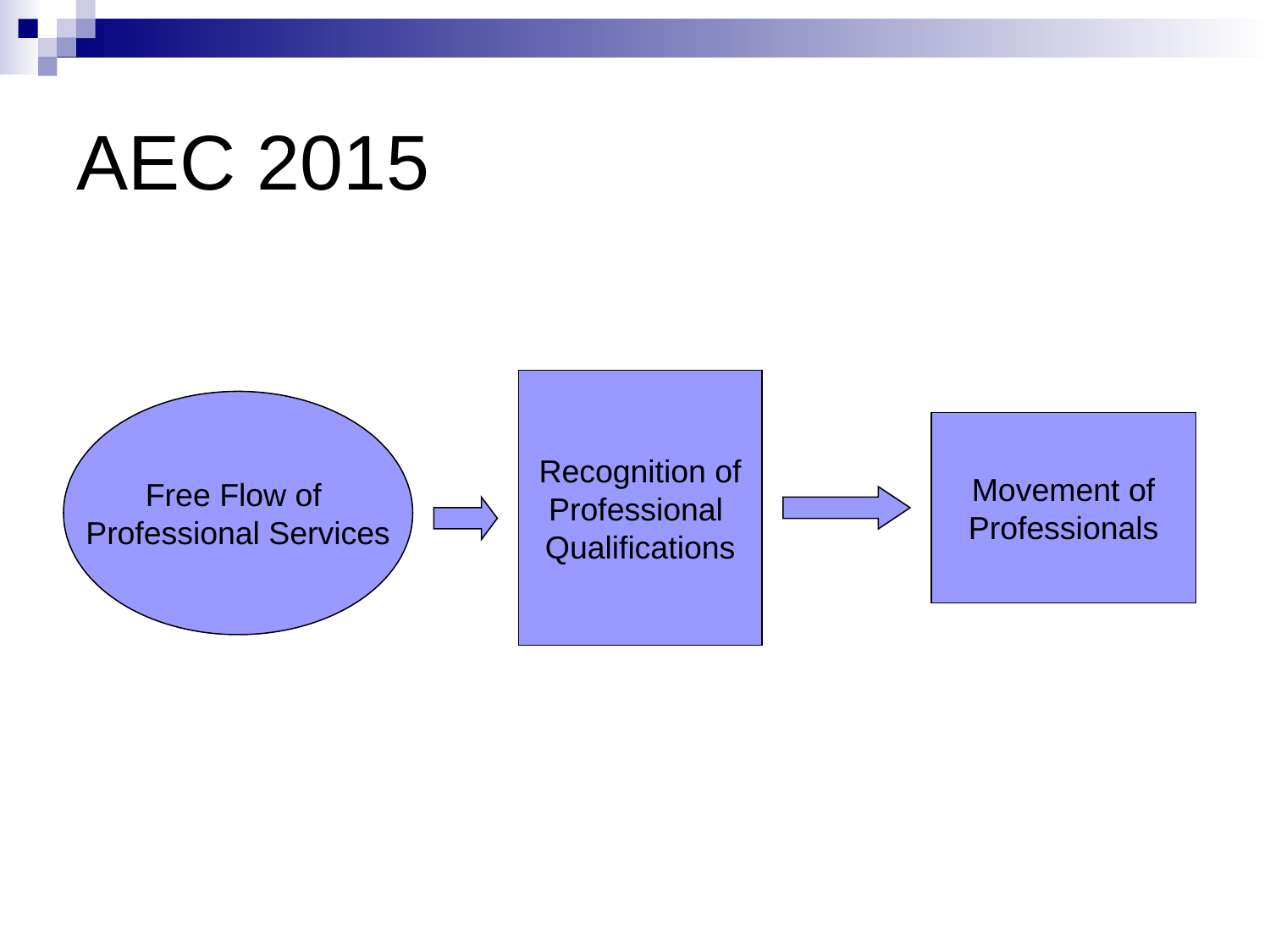

# AEC 2015

Recognition of
Professional
Qualifications
Free Flow of
Professional Services
Movement of
Professionals